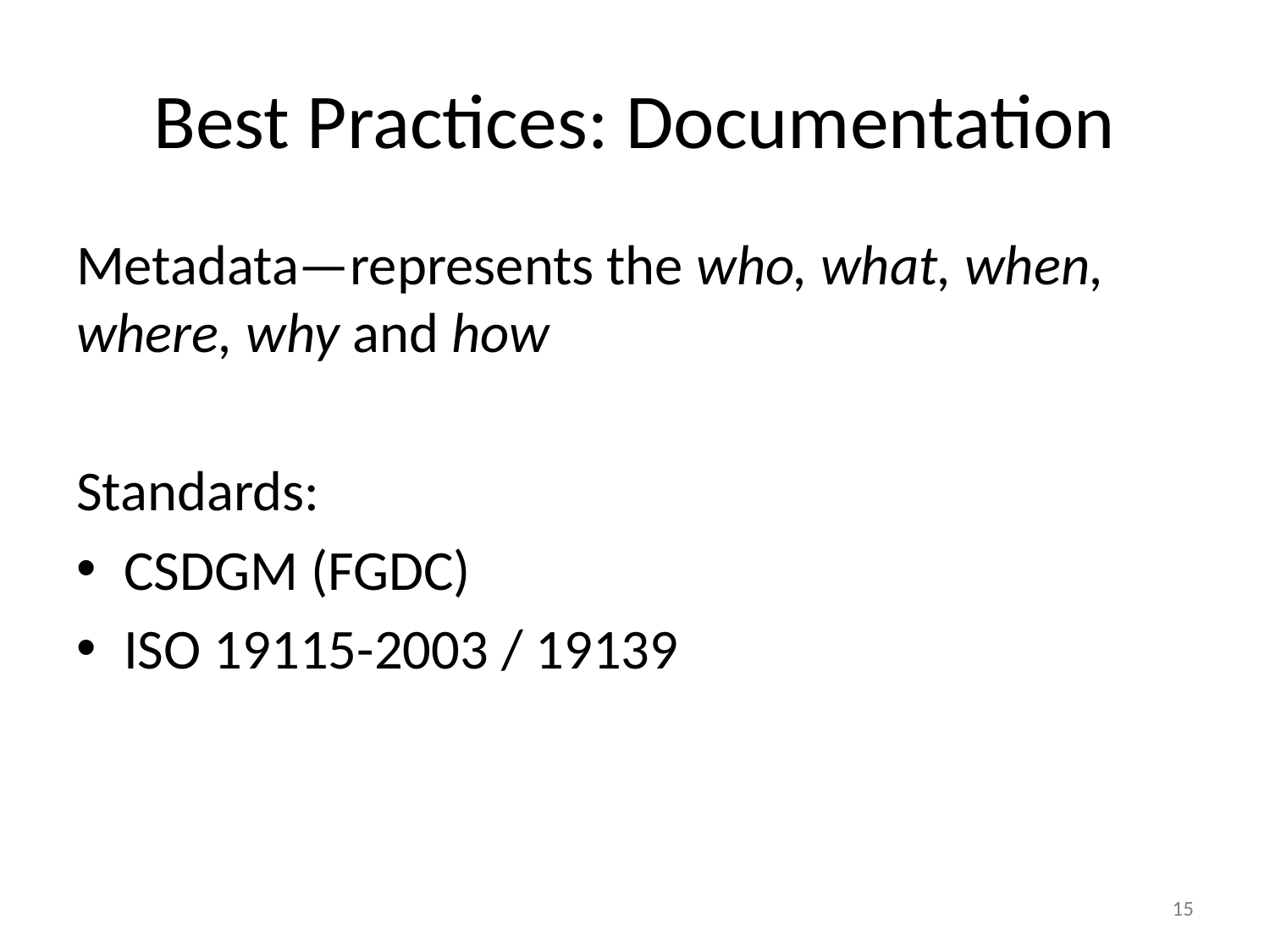

# Best Practices: Documentation
Metadata—represents the who, what, when, where, why and how

Standards:
CSDGM (FGDC)
ISO 19115-2003 / 19139
15